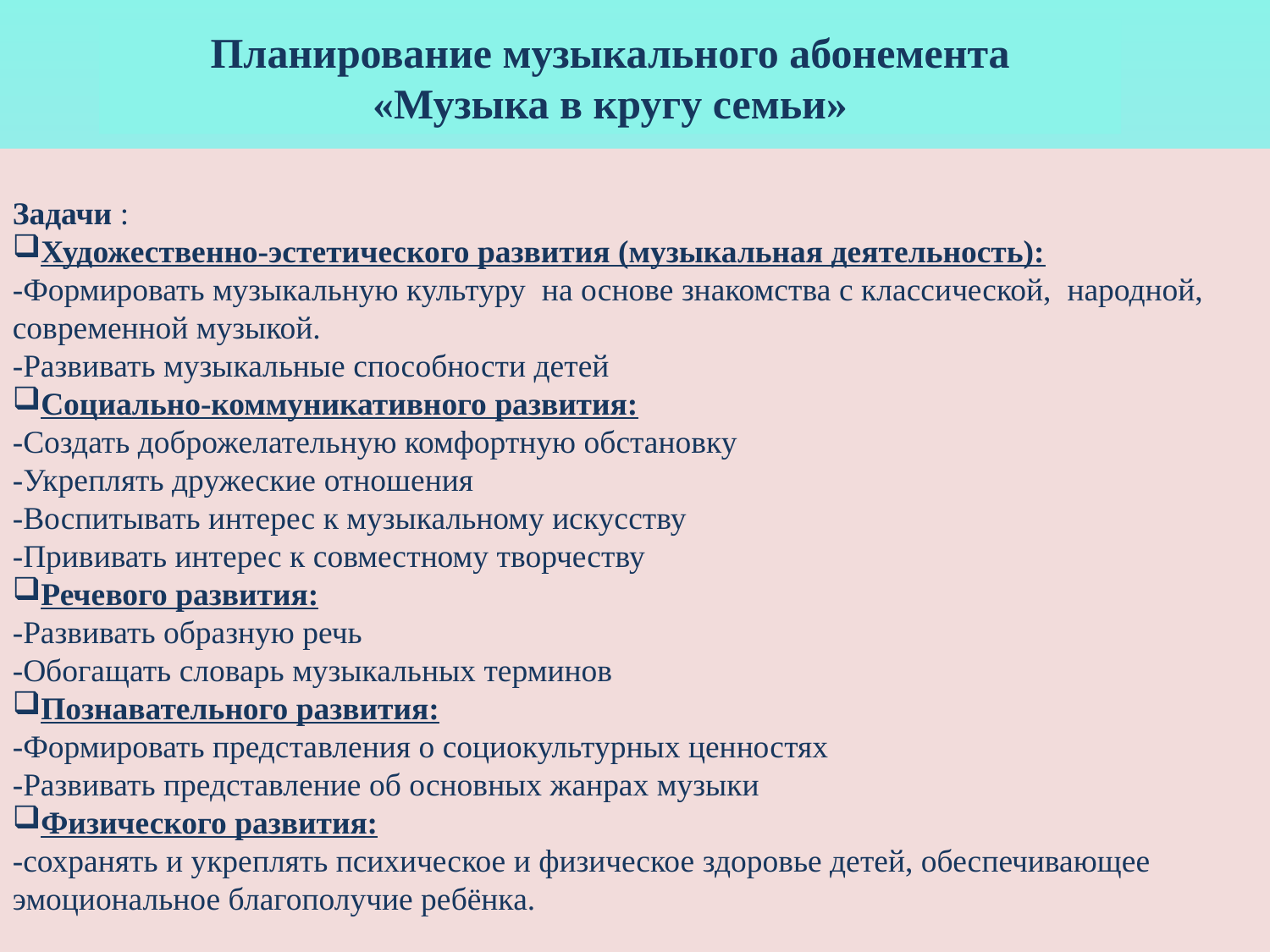

Планирование музыкального абонемента
«Музыка в кругу семьи»

Задачи :
Художественно-эстетического развития (музыкальная деятельность):
-Формировать музыкальную культуру  на основе знакомства с классической,  народной,
современной музыкой.
-Развивать музыкальные способности детей
Социально-коммуникативного развития:
-Создать доброжелательную комфортную обстановку
-Укреплять дружеские отношения
-Воспитывать интерес к музыкальному искусству
-Прививать интерес к совместному творчеству
Речевого развития:
-Развивать образную речь
-Обогащать словарь музыкальных терминов
Познавательного развития:
-Формировать представления о социокультурных ценностях
-Развивать представление об основных жанрах музыки
Физического развития:
-сохранять и укреплять психическое и физическое здоровье детей, обеспечивающее
эмоциональное благополучие ребёнка.